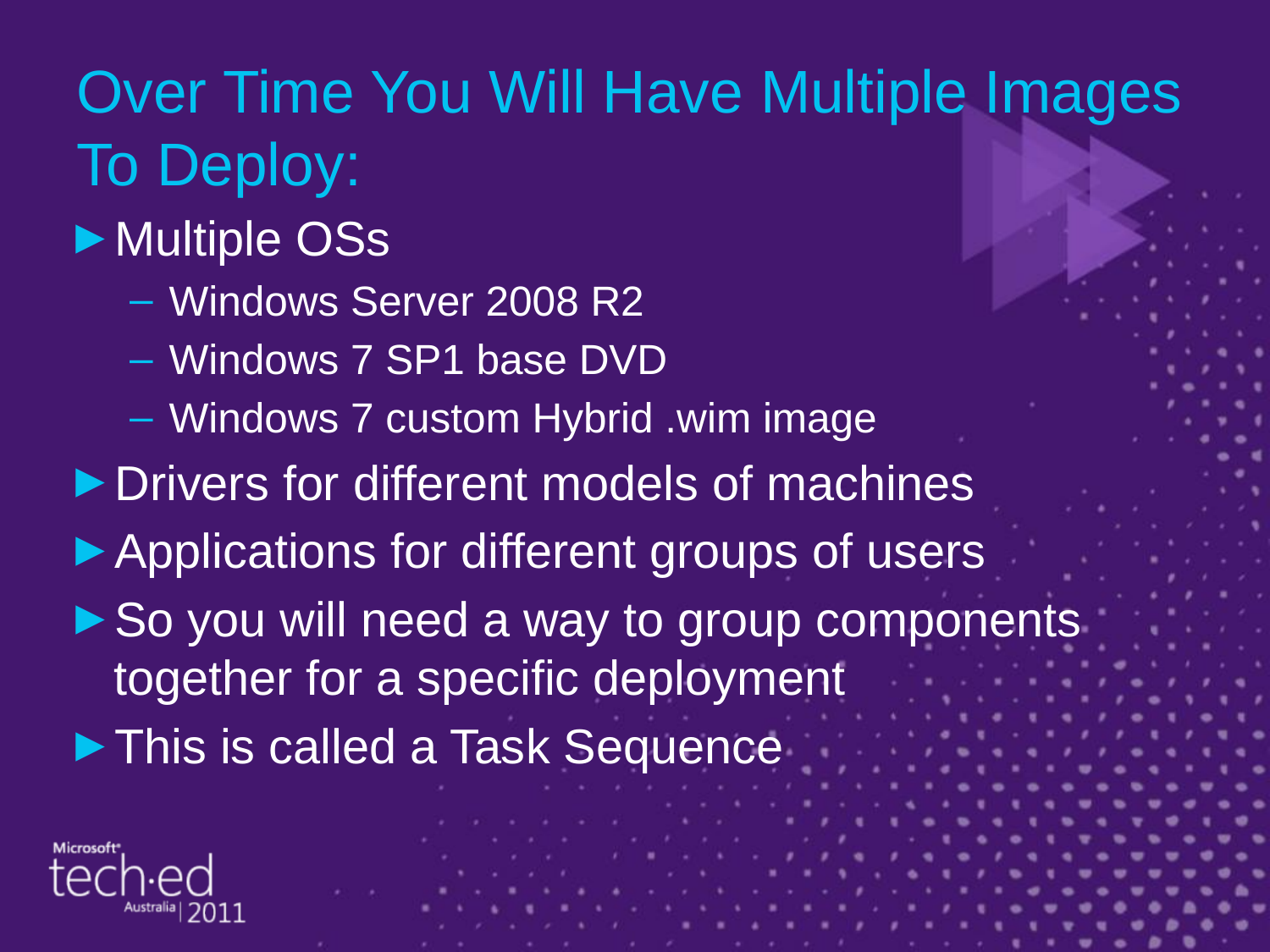

# Over Time You Will Have Multiple Images To Deploy:
Multiple OSs
Windows Server 2008 R2
Windows 7 SP1 base DVD
Windows 7 custom Hybrid .wim image
Drivers for different models of machines
Applications for different groups of users
So you will need a way to group components together for a specific deployment
This is called a Task Sequence